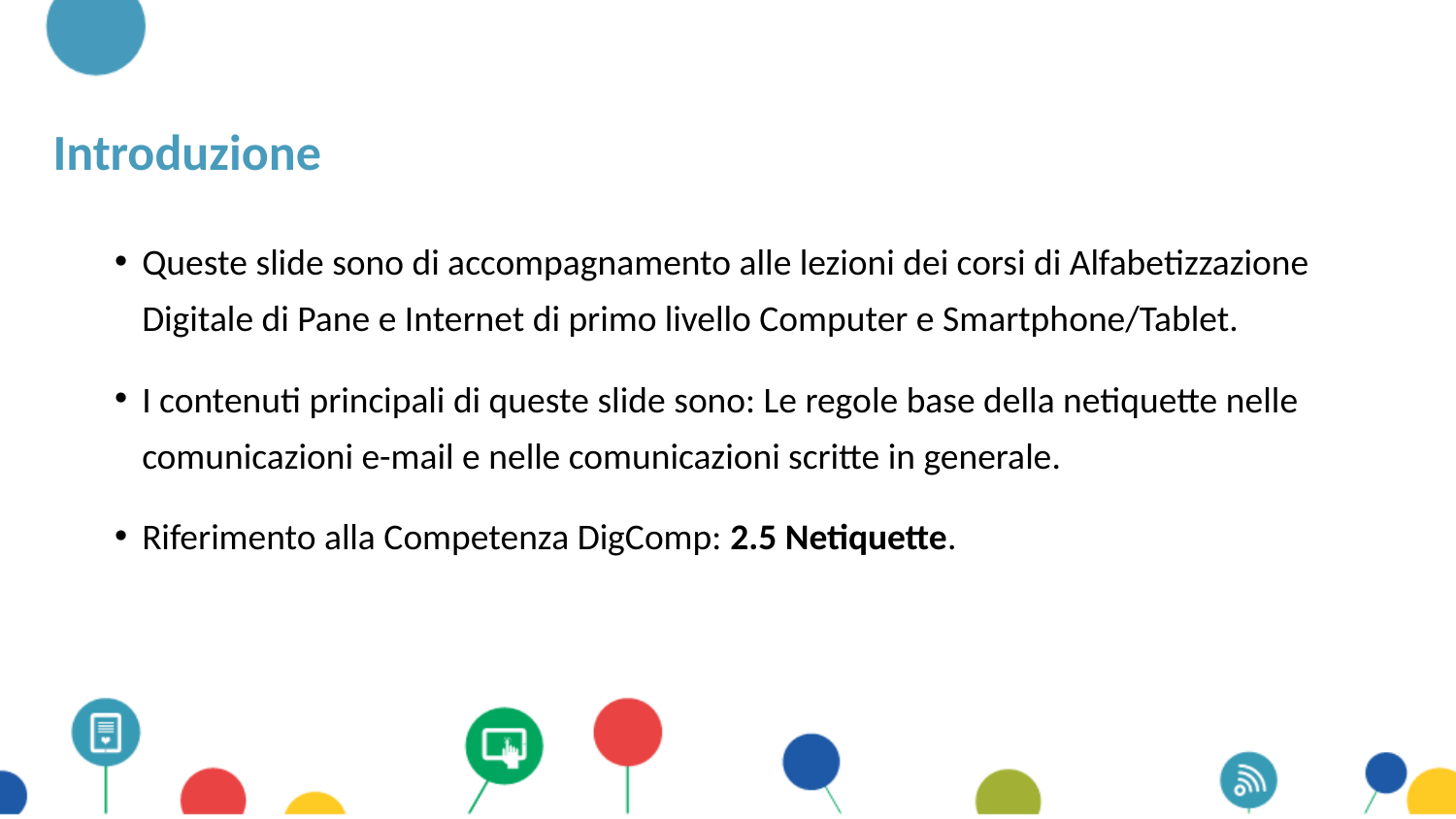

Introduzione
Queste slide sono di accompagnamento alle lezioni dei corsi di Alfabetizzazione Digitale di Pane e Internet di primo livello Computer e Smartphone/Tablet.
I contenuti principali di queste slide sono: Le regole base della netiquette nelle comunicazioni e-mail e nelle comunicazioni scritte in generale.
Riferimento alla Competenza DigComp: 2.5 Netiquette.